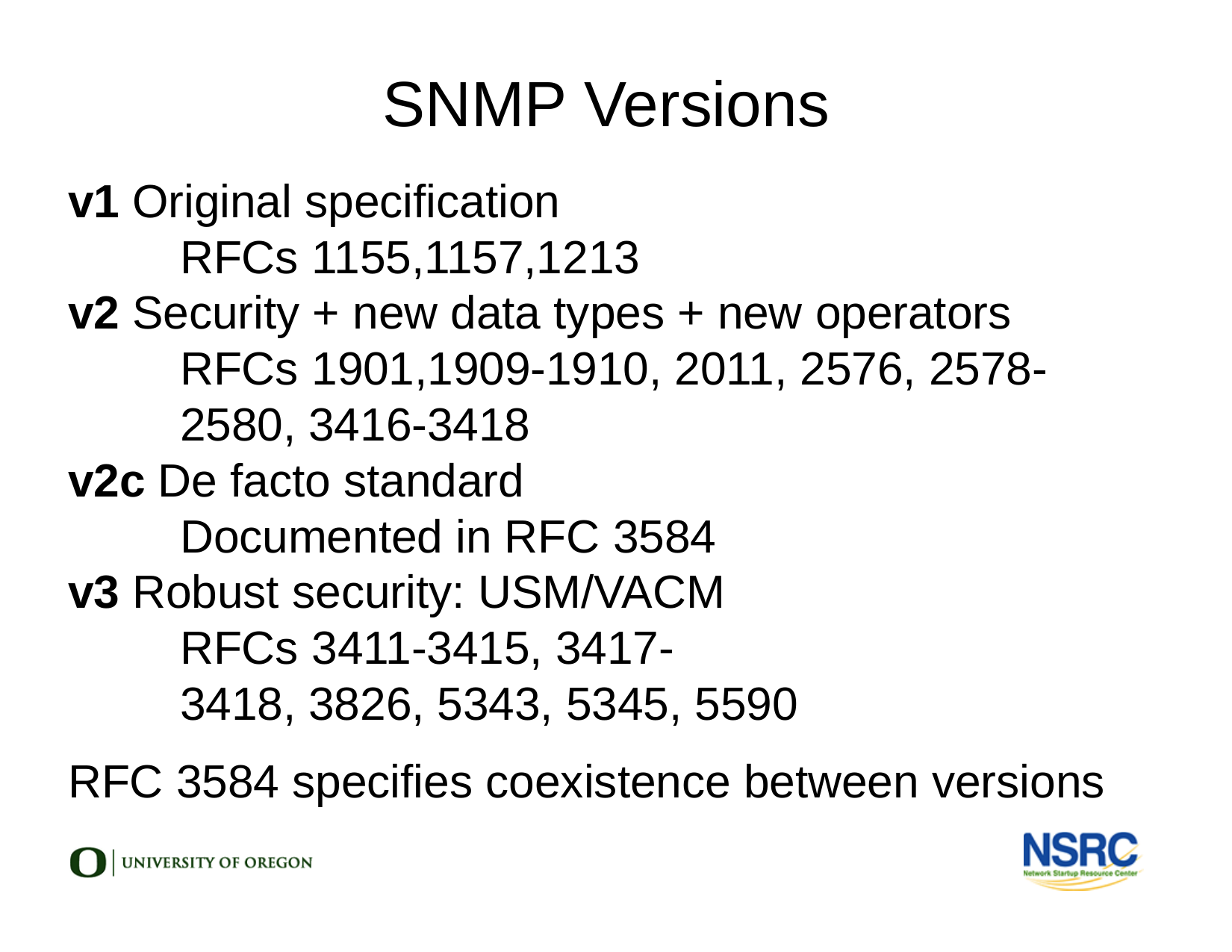

SNMP Versions
v1 Original specification
	RFCs 1155,1157,1213
v2 Security + new data types + new operators
	RFCs 1901,1909-1910, 2011, 2576, 2578-
	2580, 3416-3418
v2c De facto standard
	Documented in RFC 3584
v3 Robust security: USM/VACM
	RFCs 3411-3415, 3417-
	3418, 3826, 5343, 5345, 5590

RFC 3584 specifies coexistence between versions